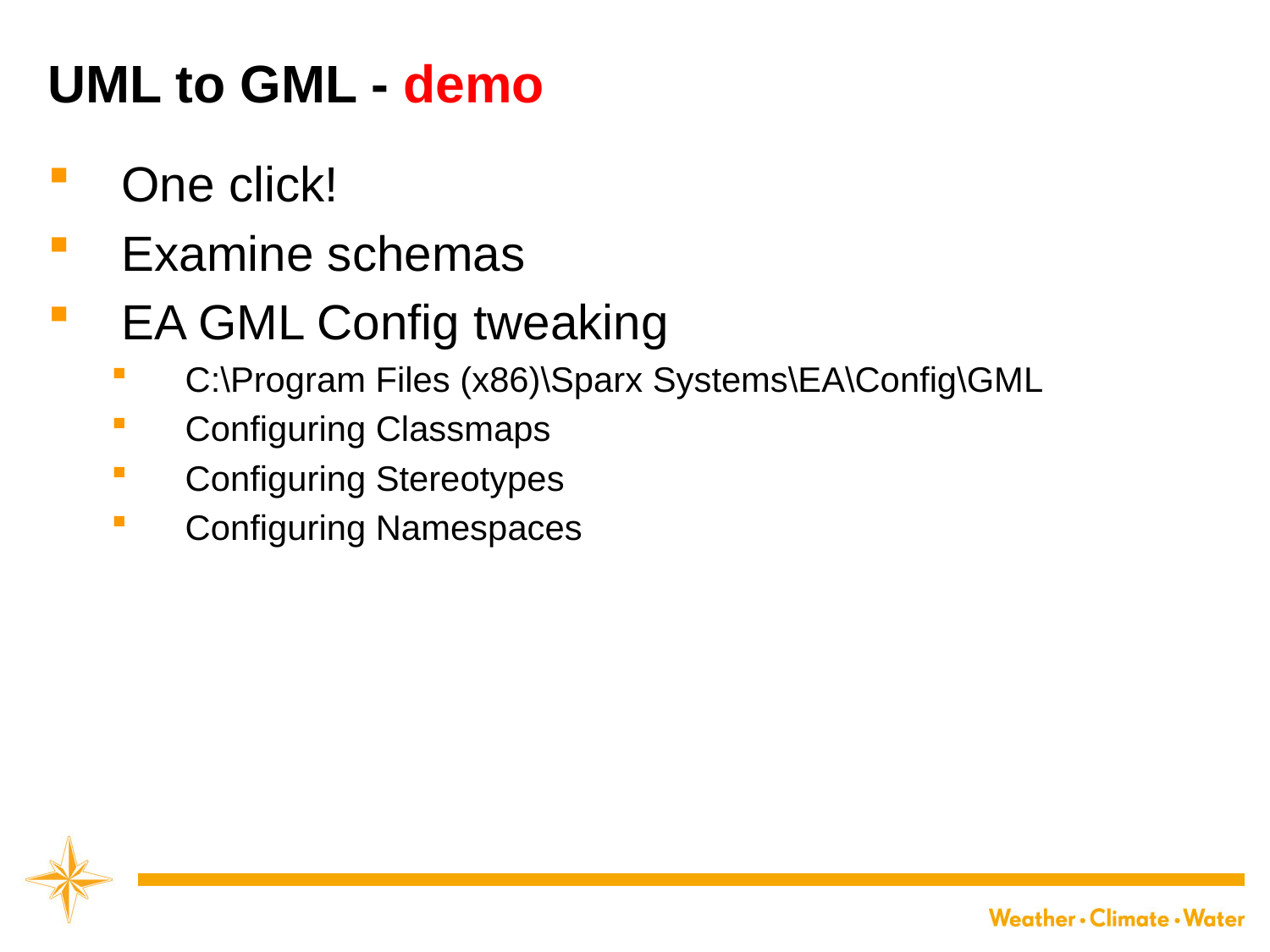

# UML to GML - demo
One click!
Examine schemas
EA GML Config tweaking
C:\Program Files (x86)\Sparx Systems\EA\Config\GML
Configuring Classmaps
Configuring Stereotypes
Configuring Namespaces